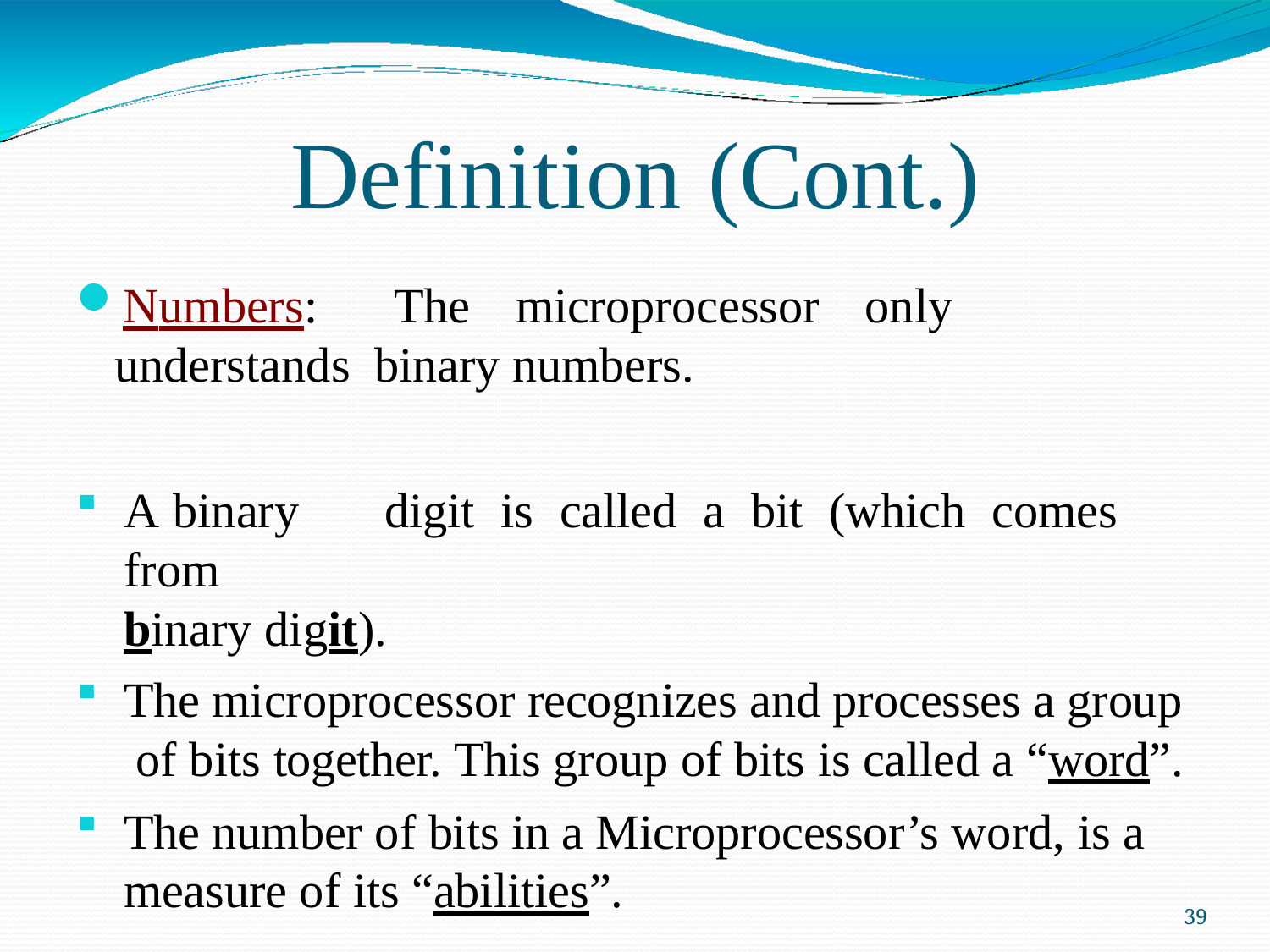

# Definition	(Cont.)
Numbers:	The	microprocessor	only	understands  binary numbers.

A	binary	digit	is	called	a	bit	(which	comes	from
binary digit).
The microprocessor recognizes and processes a group  of bits together. This group of bits is called a “word”.
The number of bits in a Microprocessor’s word, is a  measure of its “abilities”.
39